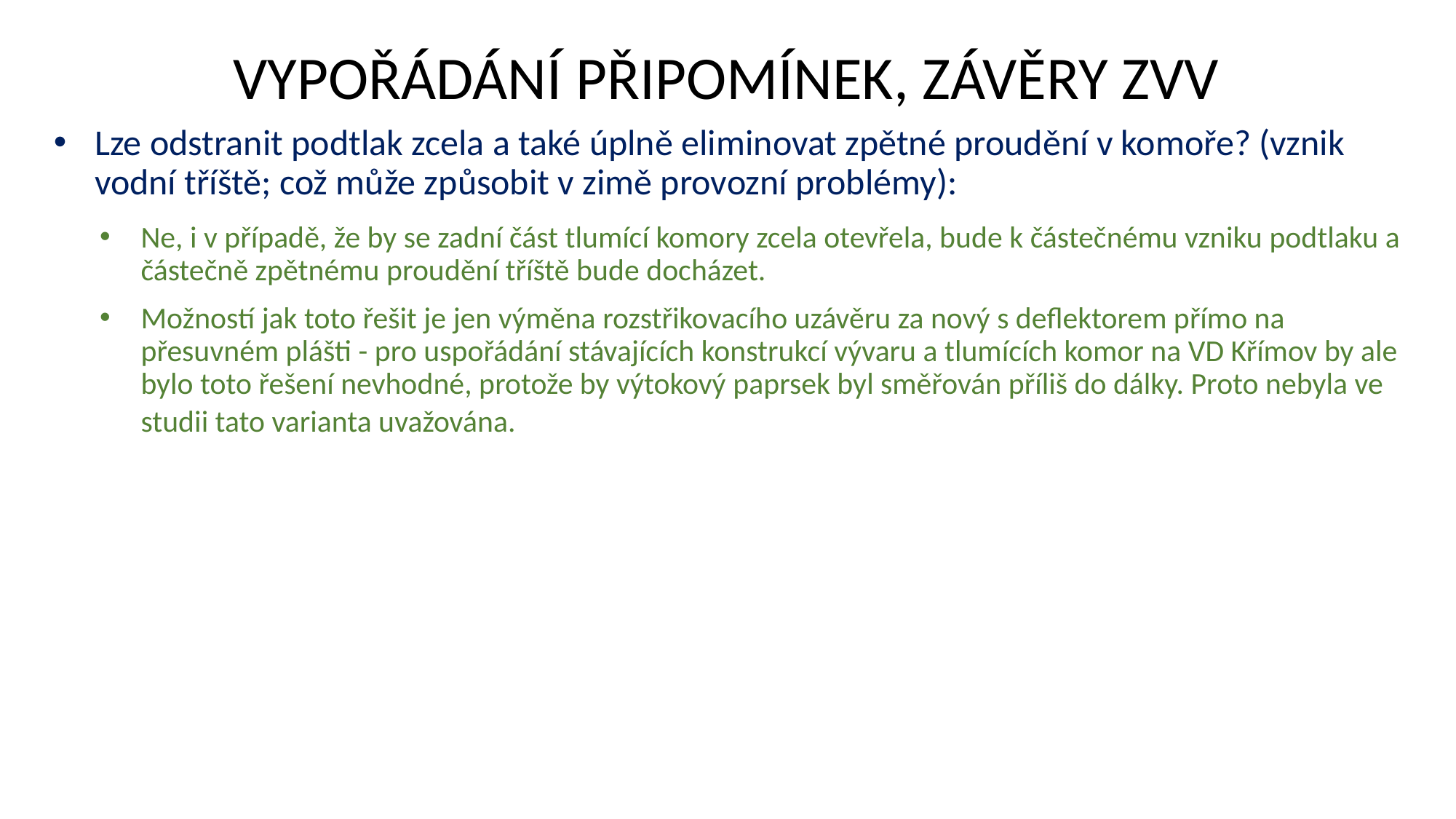

# VYPOŘÁDÁNÍ PŘIPOMÍNEK, ZÁVĚRY ZVV
Lze odstranit podtlak zcela a také úplně eliminovat zpětné proudění v komoře? (vznik vodní tříště; což může způsobit v zimě provozní problémy):

Ne, i v případě, že by se zadní část tlumící komory zcela otevřela, bude k částečnému vzniku podtlaku a částečně zpětnému proudění tříště bude docházet.
Možností jak toto řešit je jen výměna rozstřikovacího uzávěru za nový s deflektorem přímo na přesuvném plášti - pro uspořádání stávajících konstrukcí vývaru a tlumících komor na VD Křímov by ale bylo toto řešení nevhodné, protože by výtokový paprsek byl směřován příliš do dálky. Proto nebyla ve studii tato varianta uvažována.